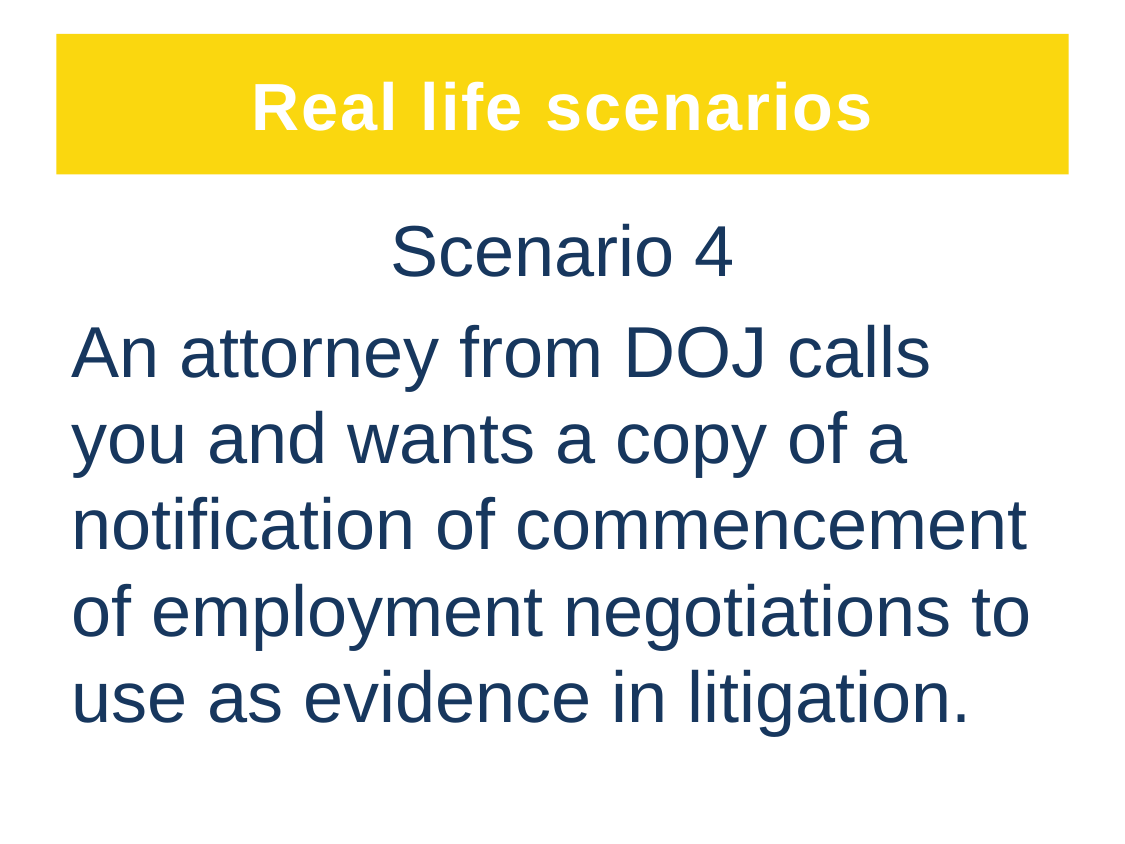

# Real life scenarios
Scenario 4
An attorney from DOJ calls you and wants a copy of a notification of commencement of employment negotiations to use as evidence in litigation.